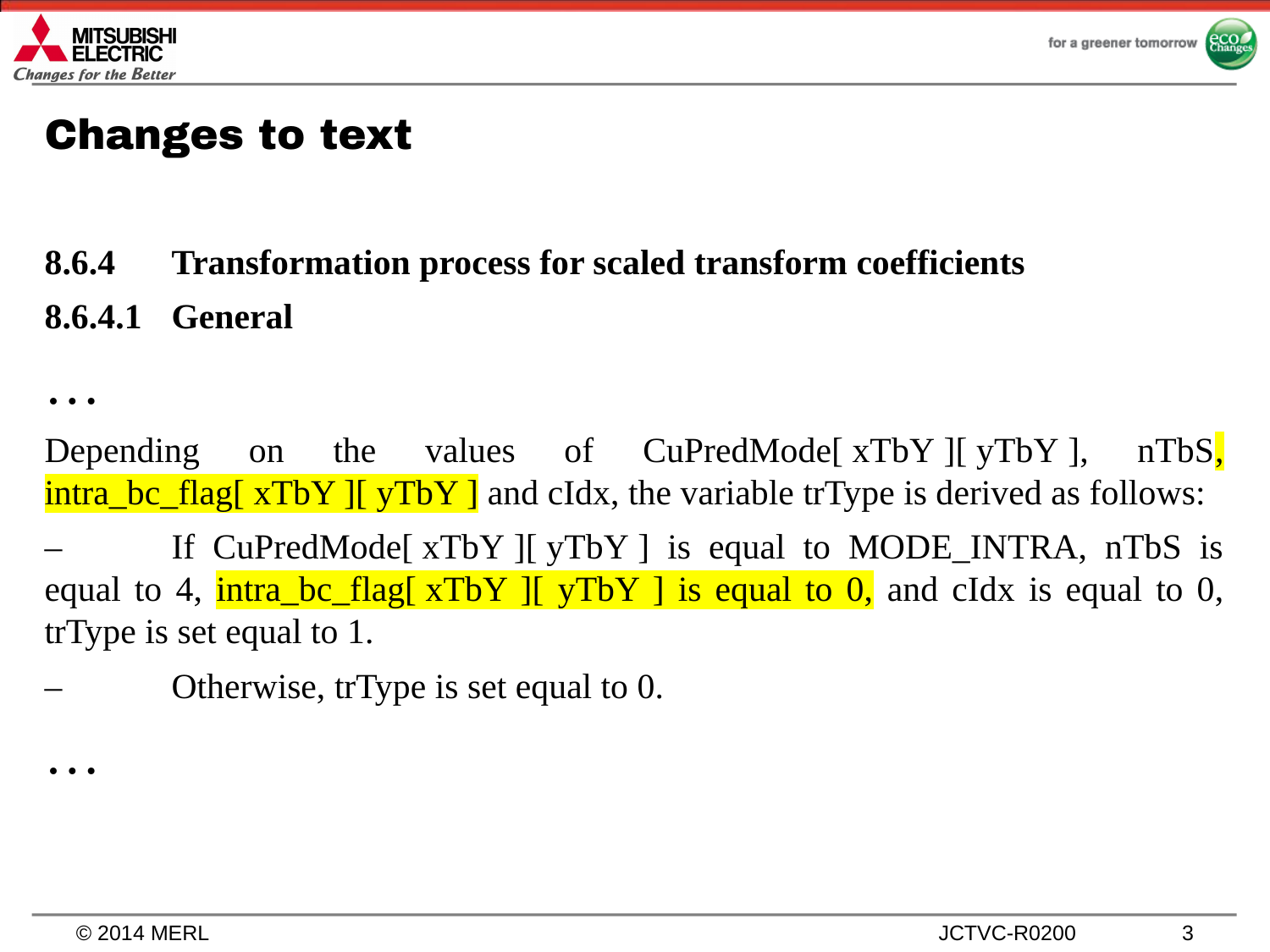

# Changes to text

8.6.4	Transformation process for scaled transform coefficients
8.6.4.1	General
…
Depending on the values of CuPredMode[ xTbY ][ yTbY ], nTbS, intra_bc_flag[ xTbY ][ yTbY ] and cIdx, the variable trType is derived as follows:
–	If CuPredMode[ xTbY ][ yTbY ] is equal to MODE_INTRA, nTbS is equal to 4, intra_bc_flag[ xTbY ][ yTbY ] is equal to 0, and cIdx is equal to 0, trType is set equal to 1.
–	Otherwise, trType is set equal to 0.
…

3